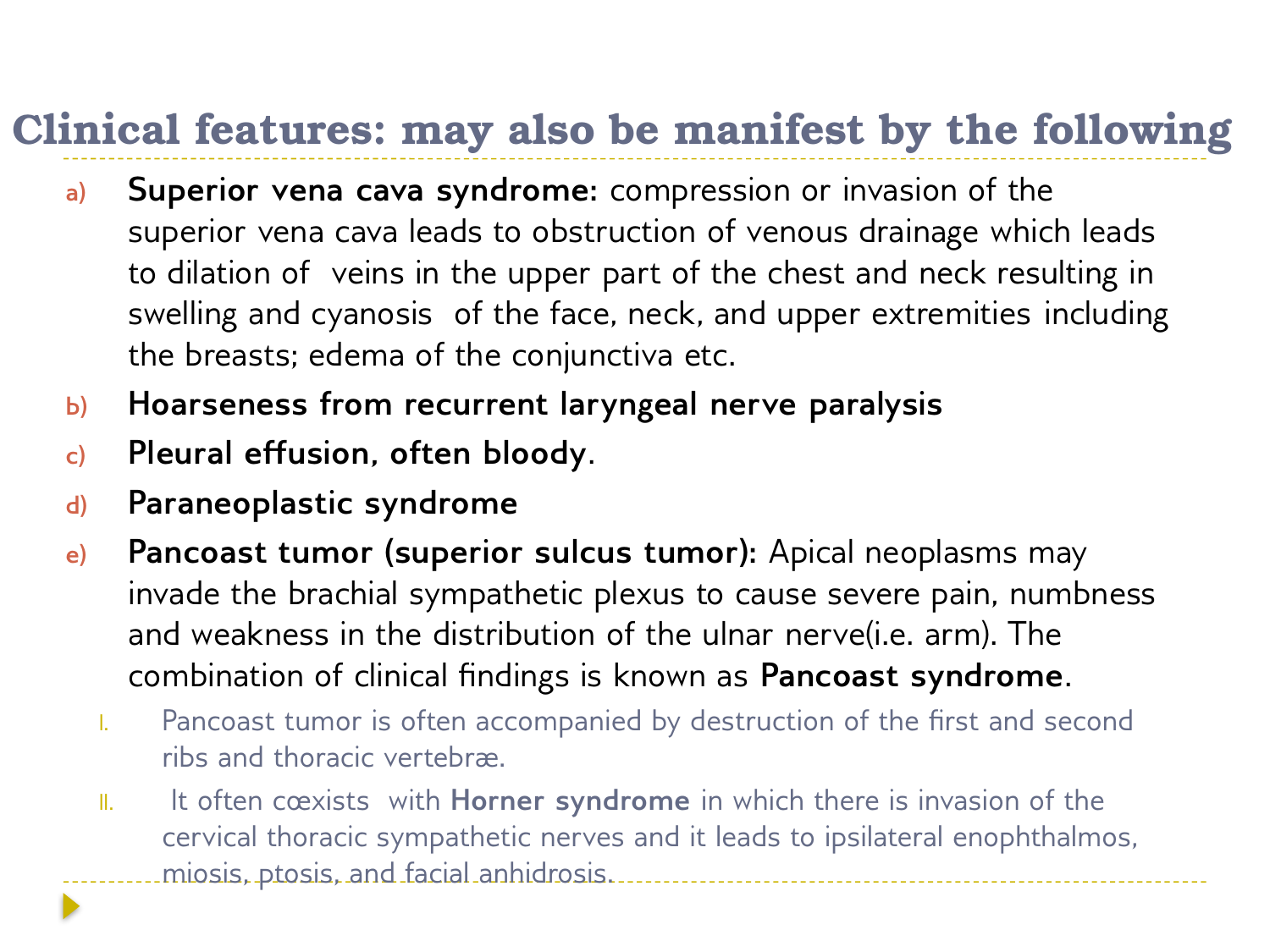

# Clinical features: may also be manifest by the following
Superior vena cava syndrome: compression or invasion of the superior vena cava leads to obstruction of venous drainage which leads to dilation of  veins in the upper part of the chest and neck resulting in swelling and cyanosis  of the face, neck, and upper extremities including the breasts; edema of the conjunctiva etc.
Hoarseness from recurrent laryngeal nerve paralysis
Pleural effusion, often bloody.
Paraneoplastic syndrome
Pancoast tumor (superior sulcus tumor): Apical neoplasms may invade the brachial sympathetic plexus to cause severe pain, numbness and weakness in the distribution of the ulnar nerve(i.e. arm). The combination of clinical findings is known as Pancoast syndrome.
Pancoast tumor is often accompanied by destruction of the first and second ribs and thoracic vertebrae.
 It often coexists  with Horner syndrome in which there is invasion of the cervical thoracic sympathetic nerves and it leads to ipsilateral enophthalmos, miosis, ptosis, and facial anhidrosis.